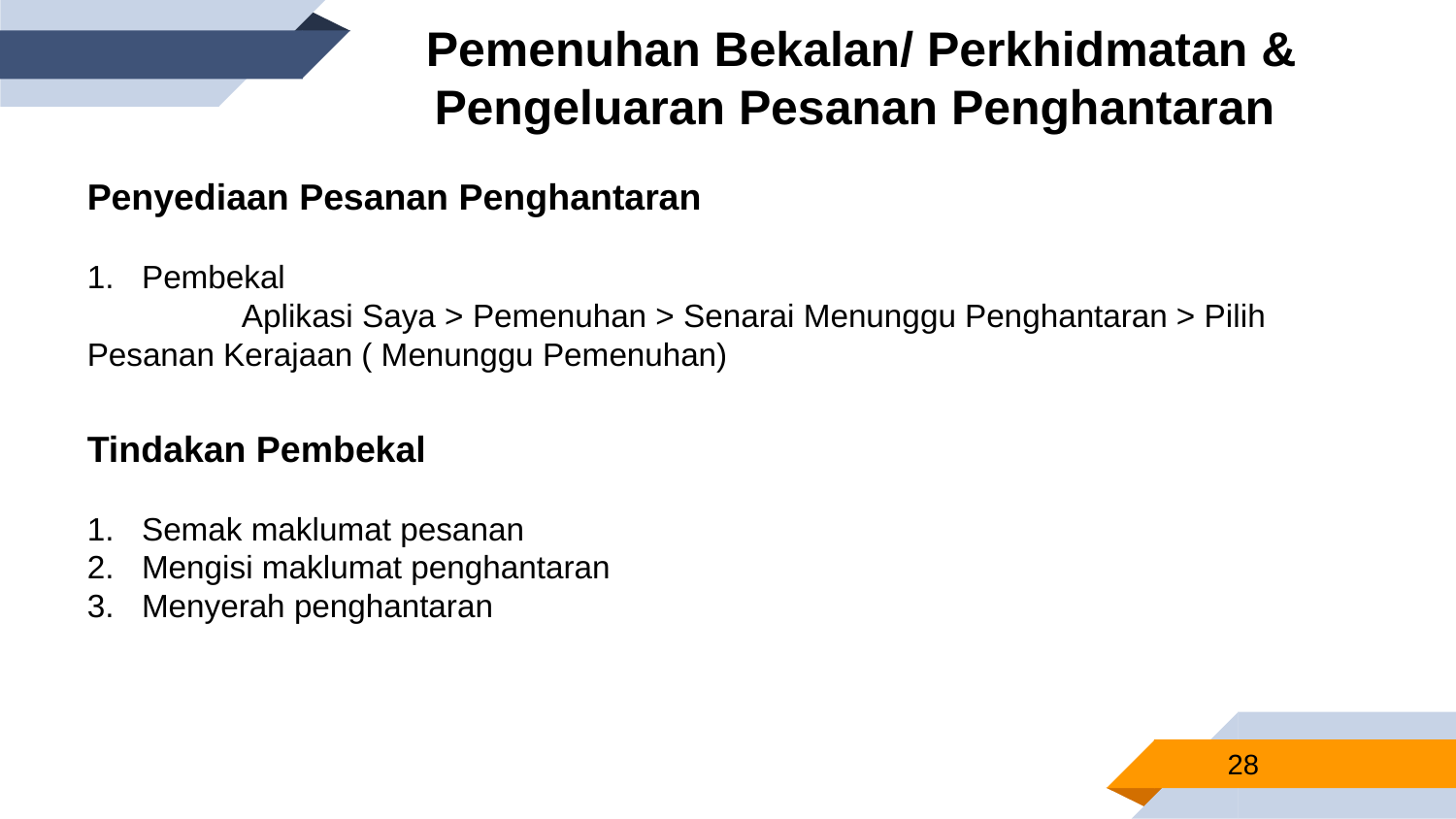

Pemenuhan Bekalan/ Perkhidmatan & Pengeluaran Pesanan Penghantaran
Penyediaan Pesanan Penghantaran

Pembekal
	 Aplikasi Saya > Pemenuhan > Senarai Menunggu Penghantaran > Pilih Pesanan Kerajaan ( Menunggu Pemenuhan)
Tindakan Pembekal

Semak maklumat pesanan
Mengisi maklumat penghantaran
Menyerah penghantaran

28